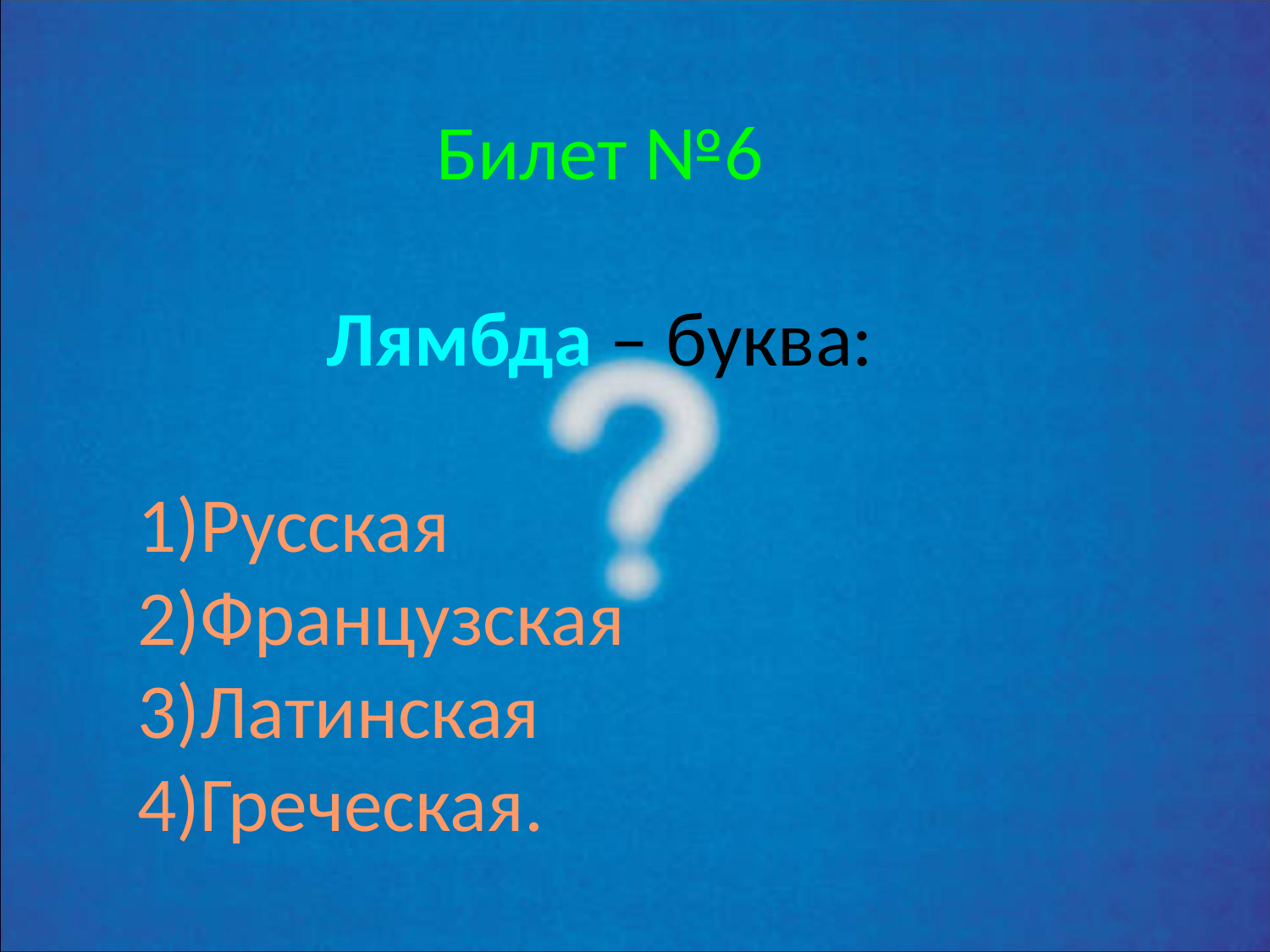

Билет №6

Лямбда – буква:

Русская
Французская
Латинская
Греческая.